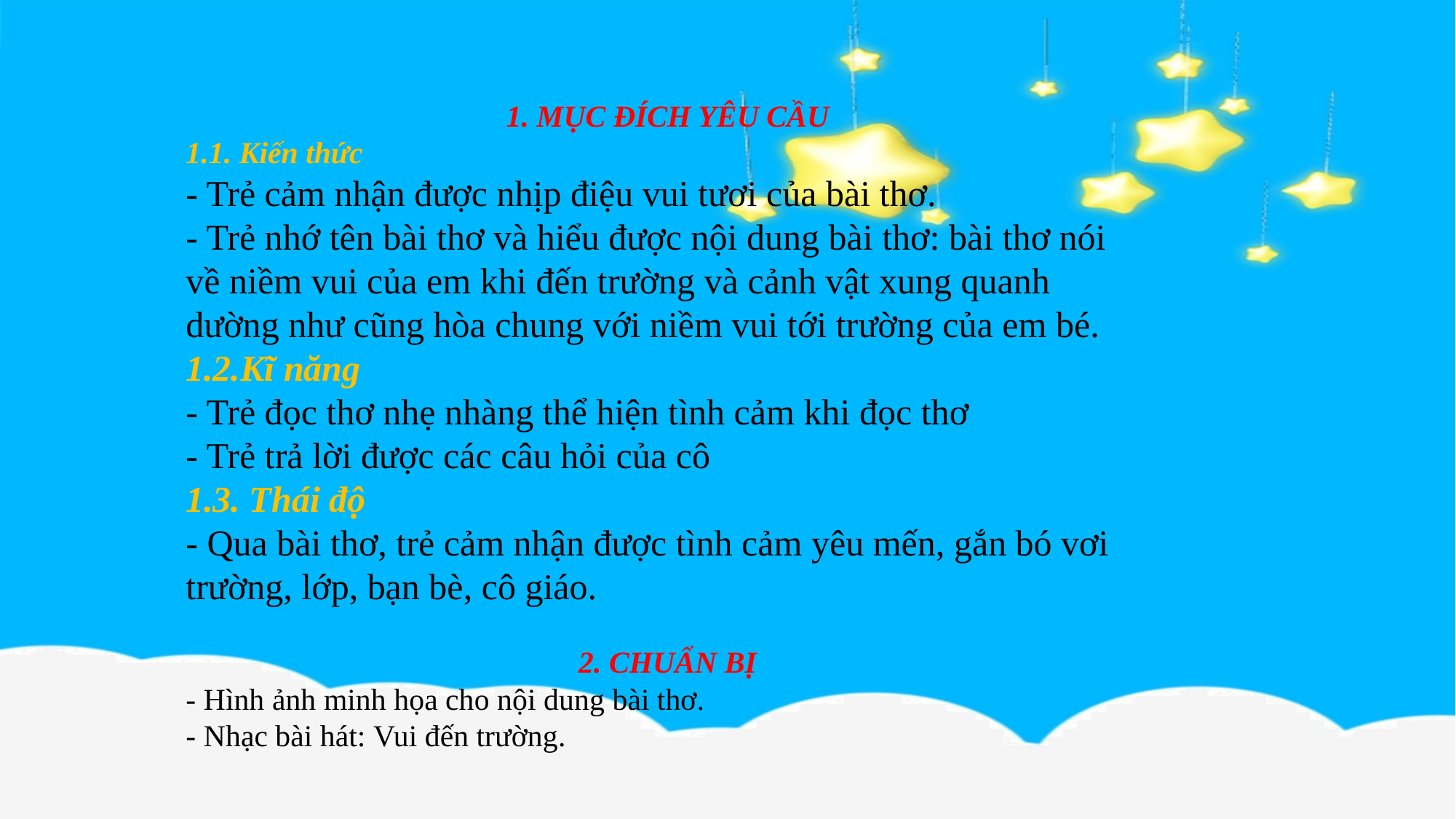

1. MỤC ĐÍCH YÊU CẦU
1.1. Kiến thức
- Trẻ cảm nhận được nhịp điệu vui tươi của bài thơ.
- Trẻ nhớ tên bài thơ và hiểu được nội dung bài thơ: bài thơ nói về niềm vui của em khi đến trường và cảnh vật xung quanh dường như cũng hòa chung với niềm vui tới trường của em bé.
1.2.Kĩ năng
- Trẻ đọc thơ nhẹ nhàng thể hiện tình cảm khi đọc thơ
- Trẻ trả lời được các câu hỏi của cô
1.3. Thái độ
- Qua bài thơ, trẻ cảm nhận được tình cảm yêu mến, gắn bó vơi trường, lớp, bạn bè, cô giáo.

2. CHUẨN BỊ
- Hình ảnh minh họa cho nội dung bài thơ.
- Nhạc bài hát: Vui đến trường.